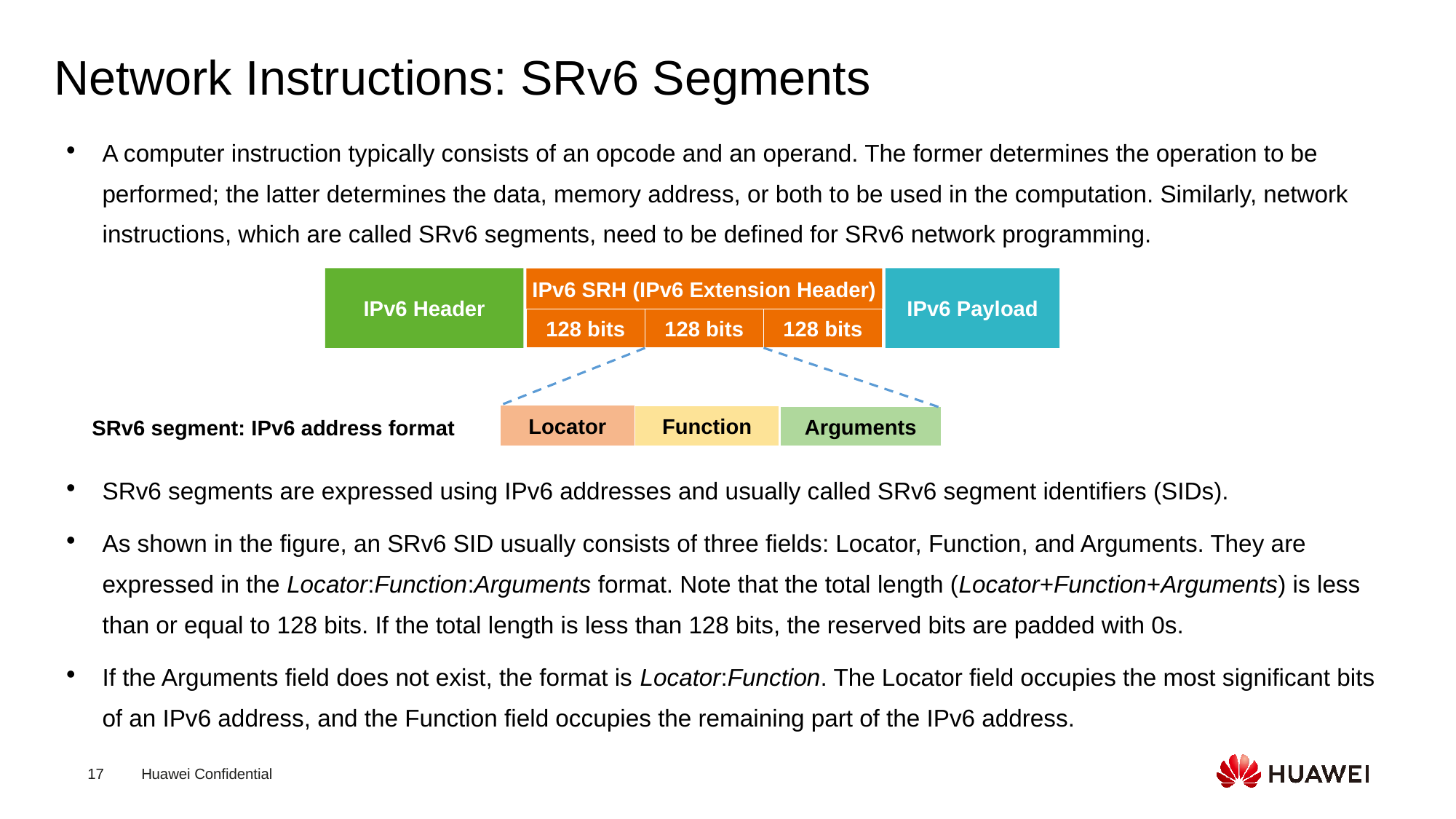

# Network Instructions: SRv6 Segments
A computer instruction typically consists of an opcode and an operand. The former determines the operation to be performed; the latter determines the data, memory address, or both to be used in the computation. Similarly, network instructions, which are called SRv6 segments, need to be defined for SRv6 network programming.
IPv6 Header
IPv6 Payload
IPv6 SRH (IPv6 Extension Header)
128 bits
128 bits
128 bits
Locator
Function
Arguments
SRv6 segment: IPv6 address format
SRv6 segments are expressed using IPv6 addresses and usually called SRv6 segment identifiers (SIDs).
As shown in the figure, an SRv6 SID usually consists of three fields: Locator, Function, and Arguments. They are expressed in the Locator:Function:Arguments format. Note that the total length (Locator+Function+Arguments) is less than or equal to 128 bits. If the total length is less than 128 bits, the reserved bits are padded with 0s.
If the Arguments field does not exist, the format is Locator:Function. The Locator field occupies the most significant bits of an IPv6 address, and the Function field occupies the remaining part of the IPv6 address.